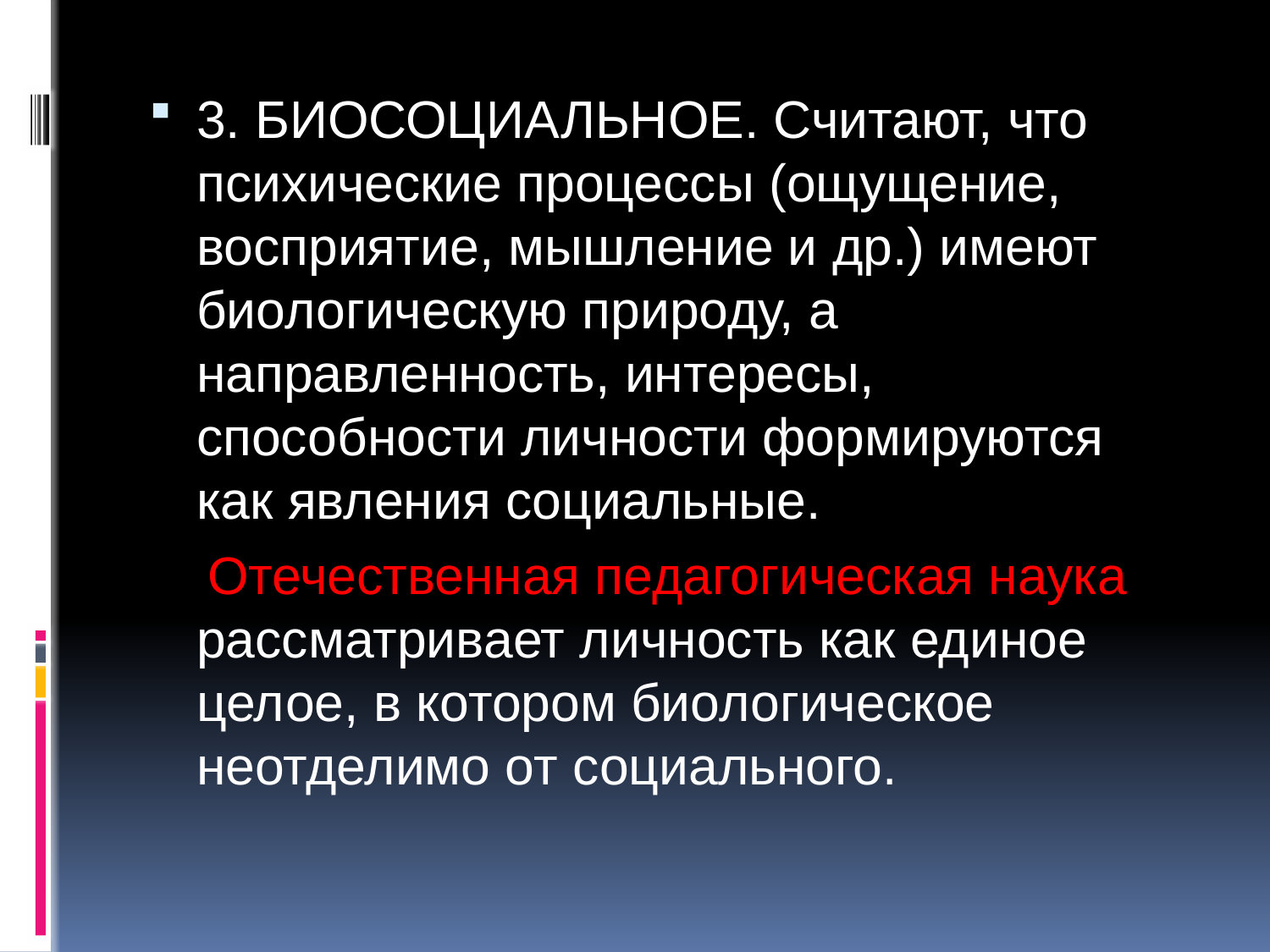

3. БИОСОЦИАЛЬНОЕ. Считают, что психические процессы (ощущение, восприятие, мышление и др.) имеют биологическую природу, а направленность, интересы, способности личности формируются как явления социальные.
    Отечественная педагогическая наука рассматривает личность как единое целое, в котором биологическое неотделимо от социального.